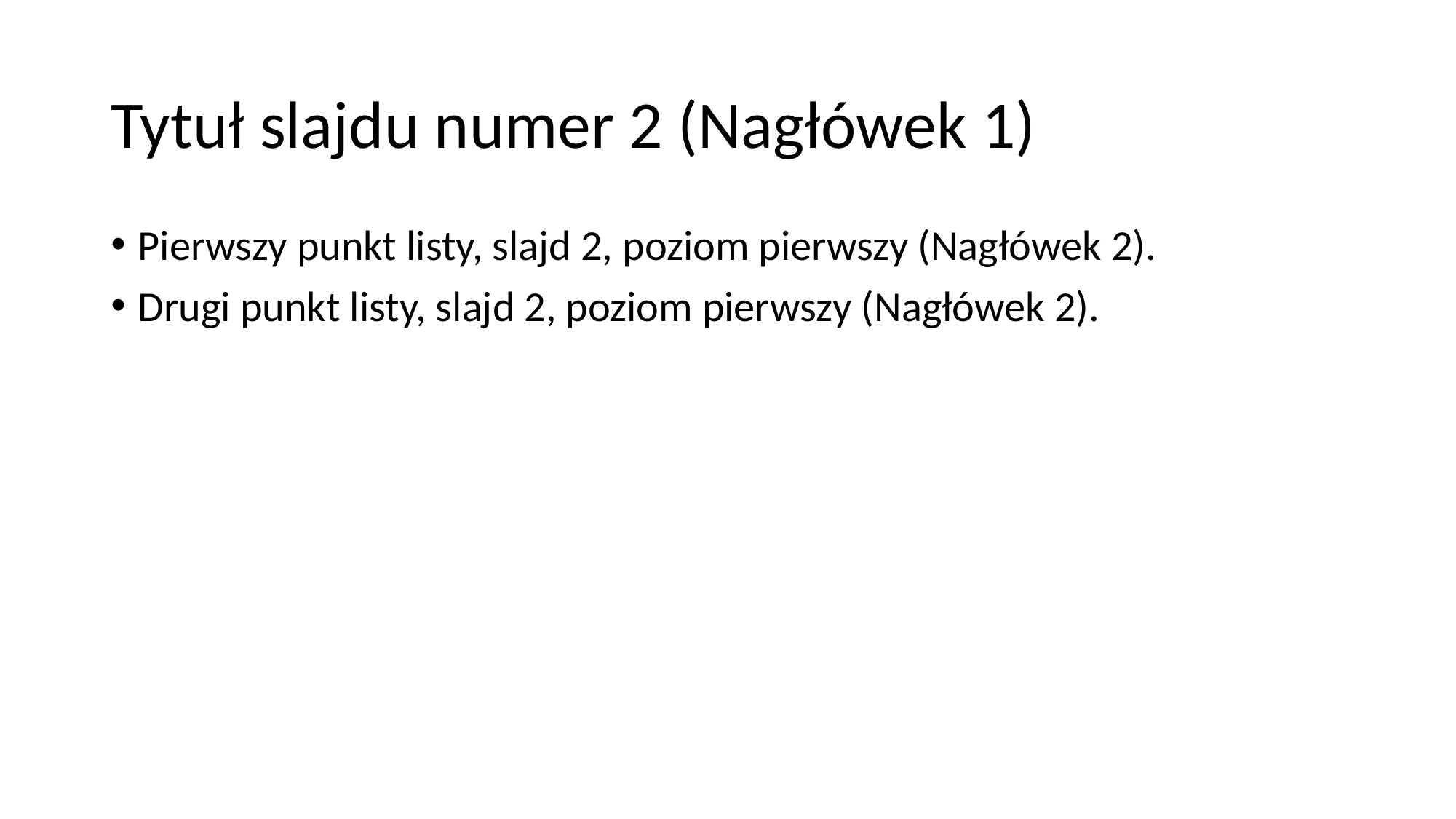

# Tytuł slajdu numer 2 (Nagłówek 1)
Pierwszy punkt listy, slajd 2, poziom pierwszy (Nagłówek 2).
Drugi punkt listy, slajd 2, poziom pierwszy (Nagłówek 2).